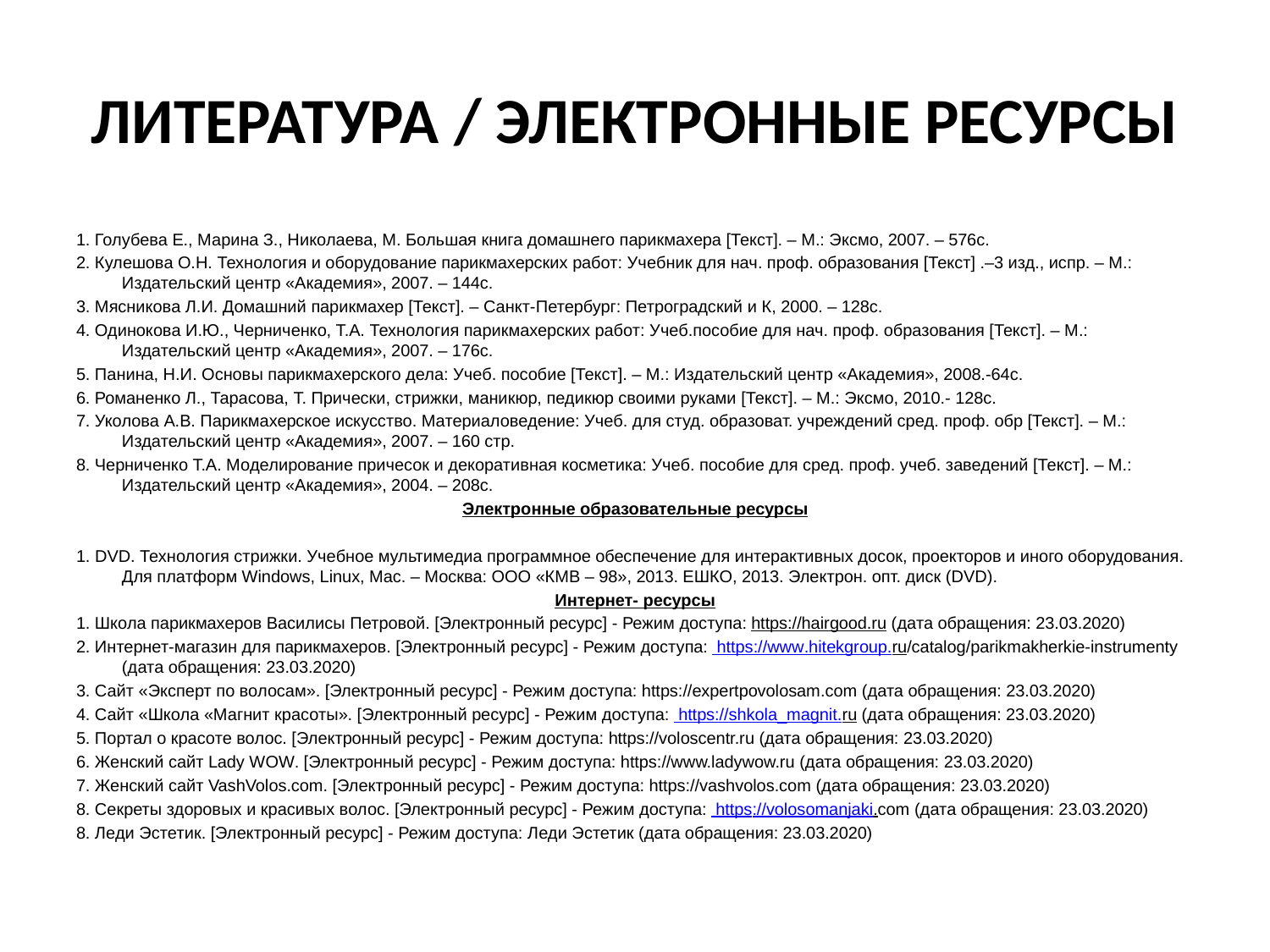

# ЛИТЕРАТУРА / ЭЛЕКТРОННЫЕ РЕСУРСЫ
1. Голубева Е., Марина З., Николаева, М. Большая книга домашнего парикмахера [Текст]. – М.: Эксмо, 2007. – 576с.
2. Кулешова О.Н. Технология и оборудование парикмахерских работ: Учебник для нач. проф. образования [Текст] .–3 изд., испр. – М.: Издательский центр «Академия», 2007. – 144с.
3. Мясникова Л.И. Домашний парикмахер [Текст]. – Санкт-Петербург: Петроградский и К, 2000. – 128с.
4. Одинокова И.Ю., Черниченко, Т.А. Технология парикмахерских работ: Учеб.пособие для нач. проф. образования [Текст]. – М.: Издательский центр «Академия», 2007. – 176с.
5. Панина, Н.И. Основы парикмахерского дела: Учеб. пособие [Текст]. – М.: Издательский центр «Академия», 2008.-64с.
6. Романенко Л., Тарасова, Т. Прически, стрижки, маникюр, педикюр своими руками [Текст]. – М.: Эксмо, 2010.- 128с.
7. Уколова А.В. Парикмахерское искусство. Материаловедение: Учеб. для студ. образоват. учреждений сред. проф. обр [Текст]. – М.: Издательский центр «Академия», 2007. – 160 стр.
8. Черниченко Т.А. Моделирование причесок и декоративная косметика: Учеб. пособие для сред. проф. учеб. заведений [Текст]. – М.: Издательский центр «Академия», 2004. – 208с.
Электронные образовательные ресурсы

1. DVD. Технология стрижки. Учебное мультимедиа программное обеспечение для интерактивных досок, проекторов и иного оборудования. Для платформ Windows, Linux, Mac. – Москва: ООО «КМВ – 98», 2013. ЕШКО, 2013. Электрон. опт. диск (DVD).
Интернет- ресурсы
1. Школа парикмахеров Василисы Петровой. [Электронный ресурс] - Режим доступа: https://hairgood.ru (дата обращения: 23.03.2020)
2. Интернет-магазин для парикмахеров. [Электронный ресурс] - Режим доступа:  https://www.hitekgroup.ru/catalog/parikmakherkie-instrumenty (дата обращения: 23.03.2020)
3. Сайт «Эксперт по волосам». [Электронный ресурс] - Режим доступа: https://expertpovolosam.com (дата обращения: 23.03.2020)
4. Сайт «Школа «Магнит красоты». [Электронный ресурс] - Режим доступа:  https://shkola_magnit.ru (дата обращения: 23.03.2020)
5. Портал о красоте волос. [Электронный ресурс] - Режим доступа: https://voloscentr.ru (дата обращения: 23.03.2020)
6. Женский сайт Lady WOW. [Электронный ресурс] - Режим доступа: https://www.ladywow.ru (дата обращения: 23.03.2020)
7. Женский сайт VashVolos.com. [Электронный ресурс] - Режим доступа: https://vashvolos.com (дата обращения: 23.03.2020)
8. Секреты здоровых и красивых волос. [Электронный ресурс] - Режим доступа:  https://volosomanjaki.com (дата обращения: 23.03.2020)
8. Леди Эстетик. [Электронный ресурс] - Режим доступа: Леди Эстетик (дата обращения: 23.03.2020)